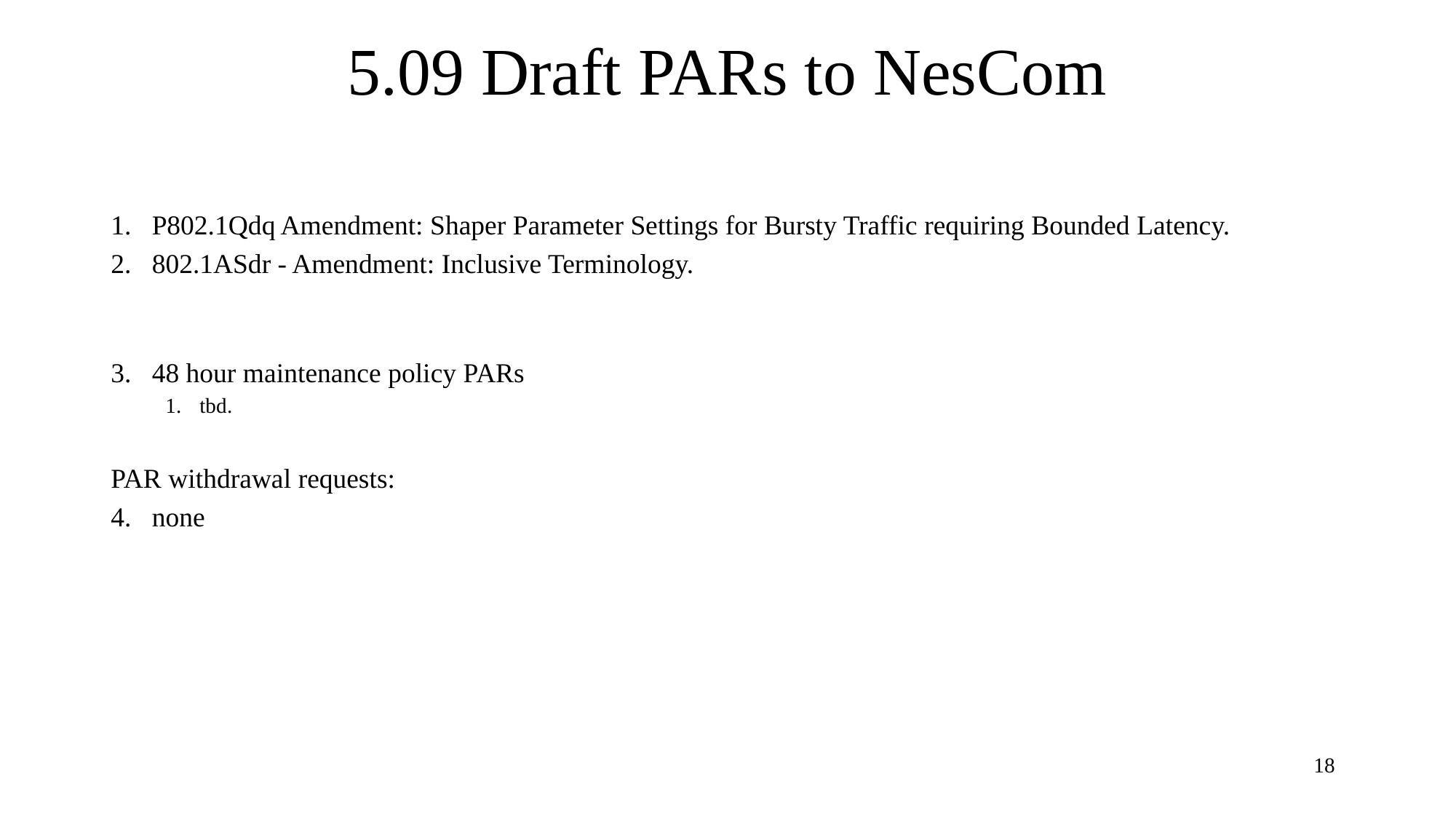

# 5.09 Draft PARs to NesCom

P802.1Qdq Amendment: Shaper Parameter Settings for Bursty Traffic requiring Bounded Latency.
802.1ASdr - Amendment: Inclusive Terminology.

48 hour maintenance policy PARs
tbd.

PAR withdrawal requests:
none

18